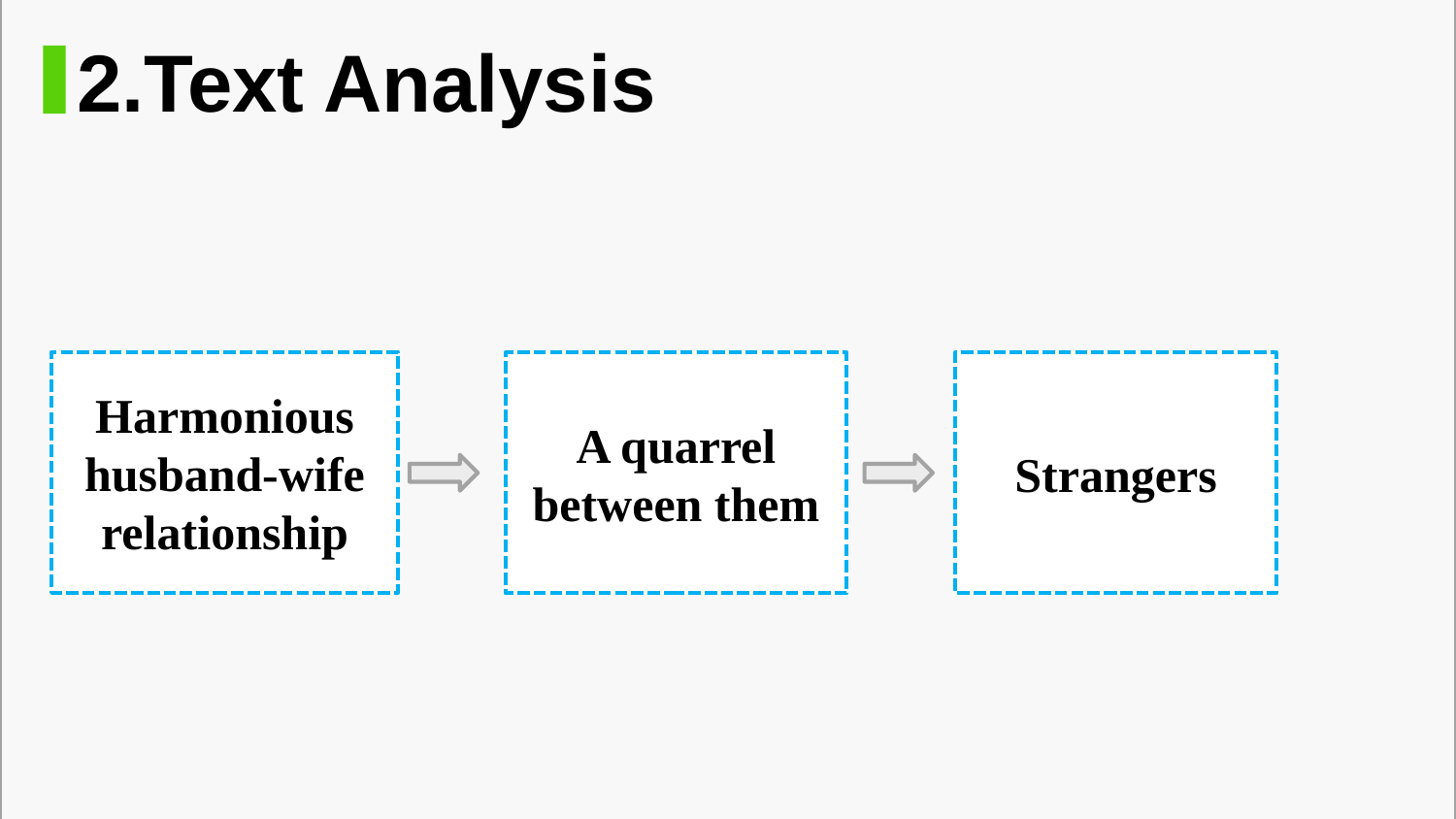

2.Text Analysis

Harmonious husband-wife relationship
A quarrel between them
Strangers